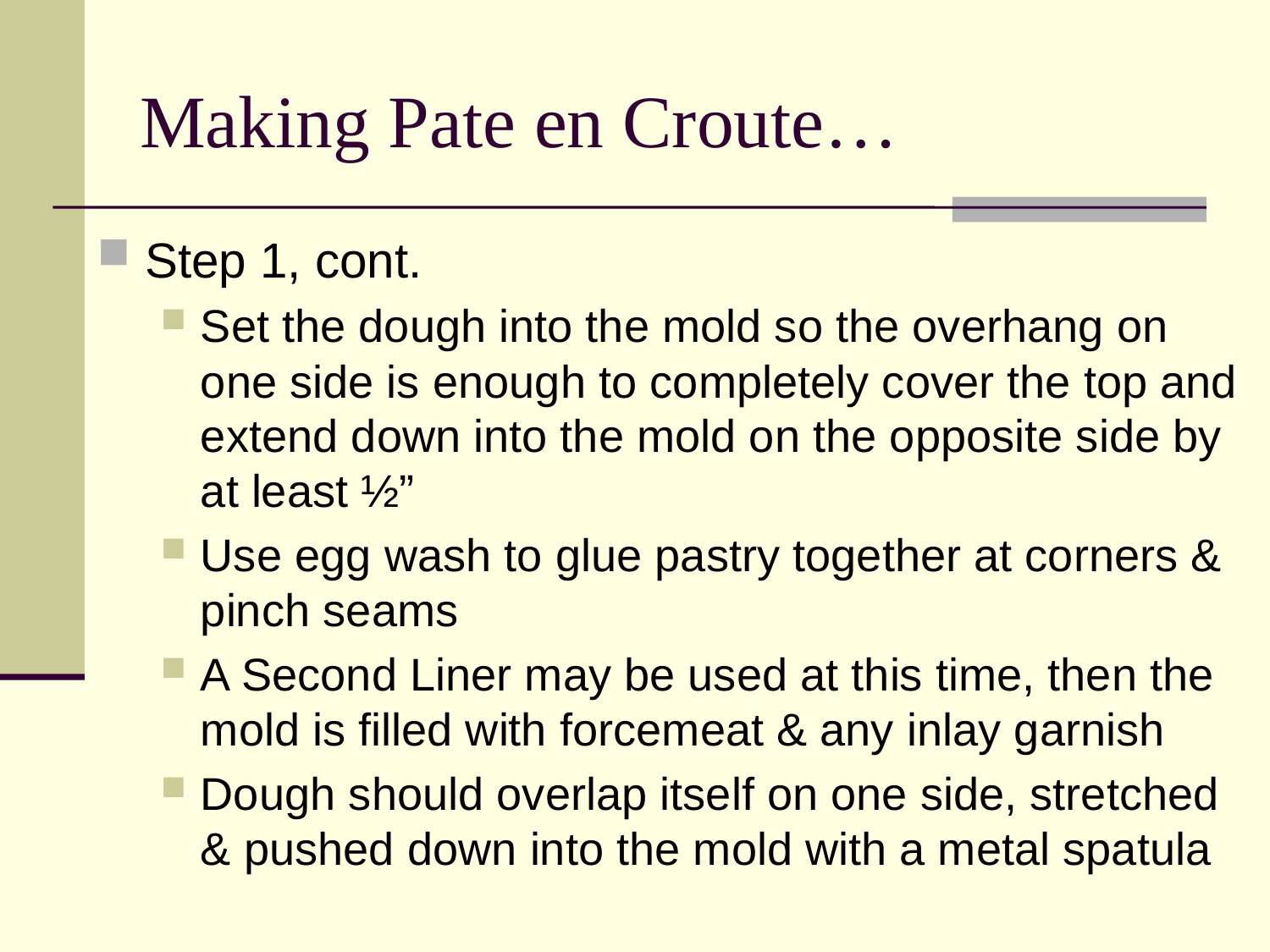

# Making Pate en Croute…
Step 1, cont.
Set the dough into the mold so the overhang on one side is enough to completely cover the top and extend down into the mold on the opposite side by at least ½”
Use egg wash to glue pastry together at corners & pinch seams
A Second Liner may be used at this time, then the mold is filled with forcemeat & any inlay garnish
Dough should overlap itself on one side, stretched & pushed down into the mold with a metal spatula